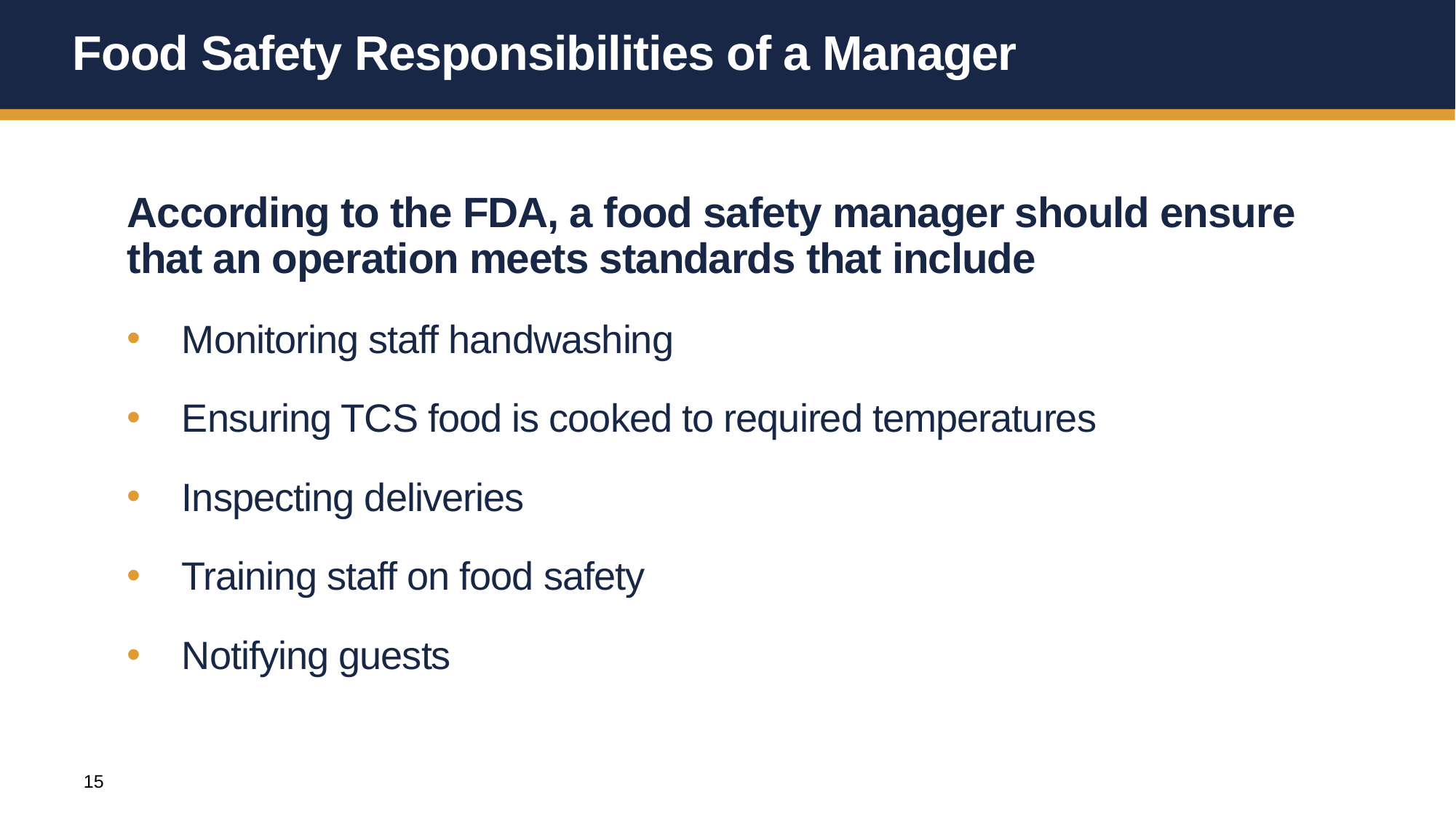

# Food Safety Responsibilities of a Manager
According to the FDA, a food safety manager should ensure that an operation meets standards that include
Monitoring staff handwashing
Ensuring TCS food is cooked to required temperatures
Inspecting deliveries
Training staff on food safety
Notifying guests

15